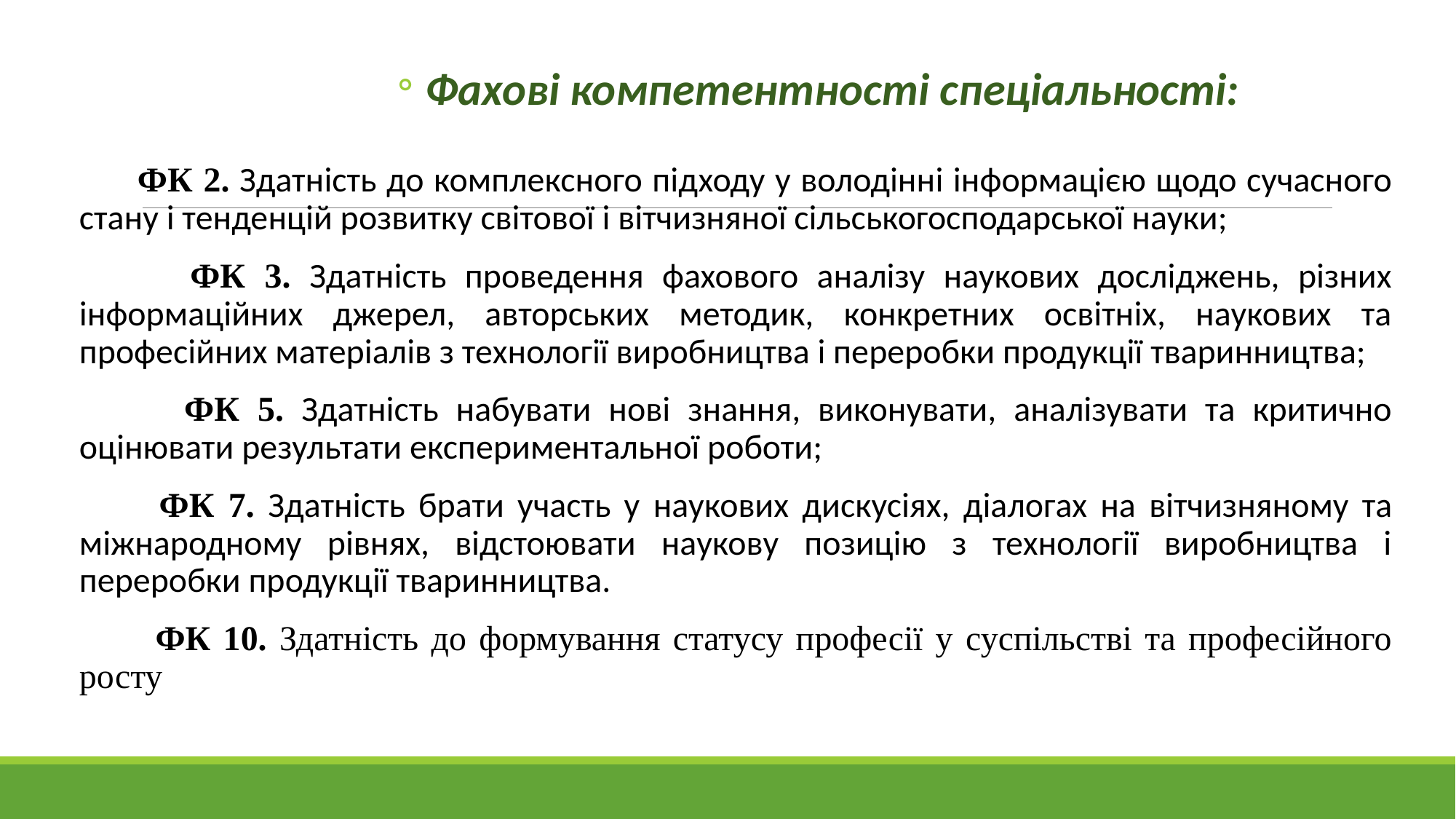

Фахові компетентності спеціальності:
      ФК 2. Здатність до комплексного підходу у володінні інформацією щодо сучасного стану і тенденцій розвитку світової і вітчизняної сільськогосподарської науки;
      ФК 3. Здатність проведення фахового аналізу наукових досліджень, різних інформаційних джерел, авторських методик, конкретних освітніх, наукових та професійних матеріалів з технології виробництва і переробки продукції тваринництва;
      ФК 5. Здатність набувати нові знання, виконувати, аналізувати та критично оцінювати результати експериментальної роботи;
      ФК 7. Здатність брати участь у наукових дискусіях, діалогах на вітчизняному та міжнародному рівнях, відстоювати наукову позицію з технології виробництва і переробки продукції тваринництва.
      ФК 10. Здатність до формування статусу професії у суспільстві та професійного росту